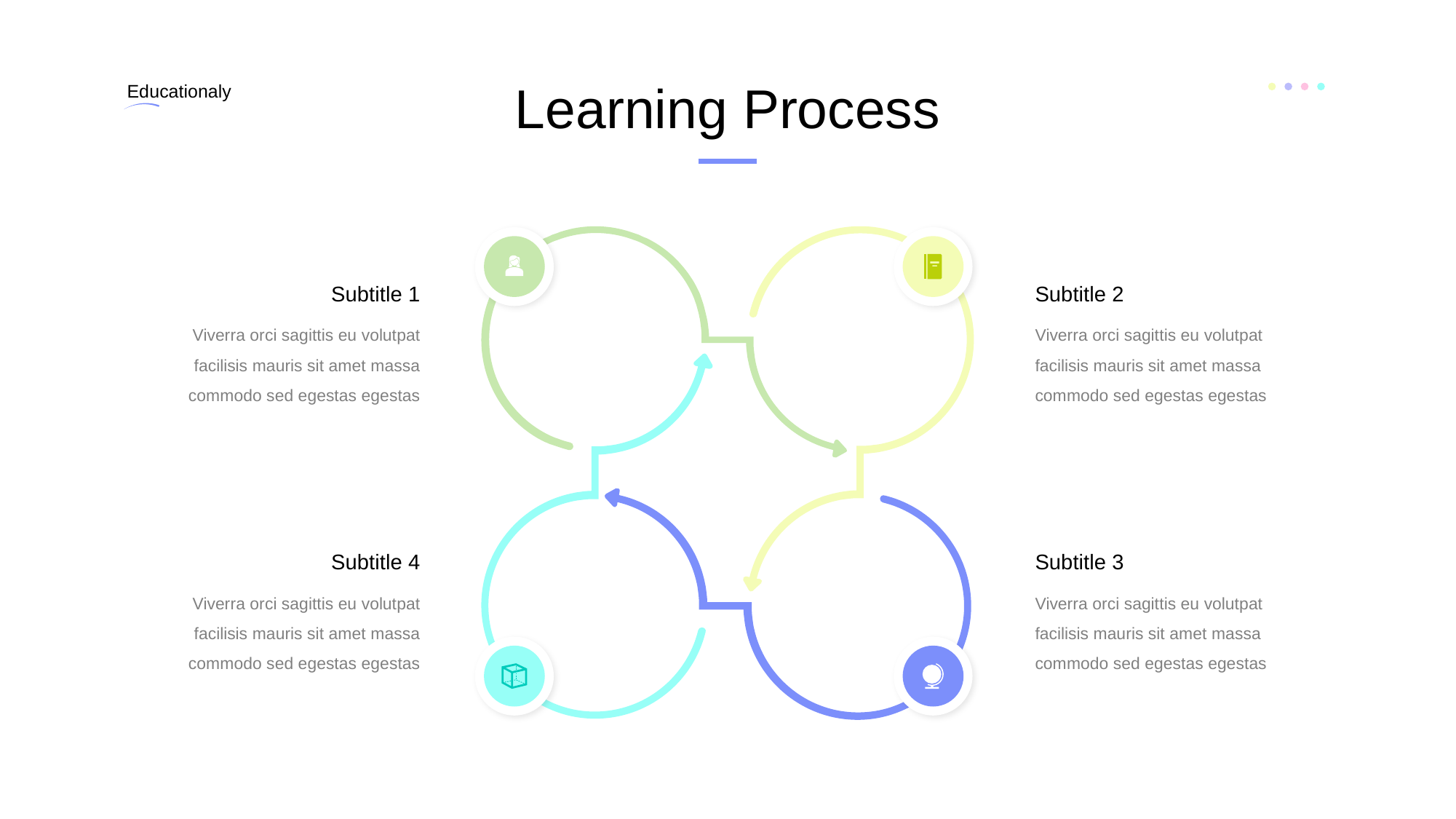

Learning Process
Educationaly

Subtitle 1
Viverra orci sagittis eu volutpat facilisis mauris sit amet massa commodo sed egestas egestas
Subtitle 2
Viverra orci sagittis eu volutpat facilisis mauris sit amet massa commodo sed egestas egestas

Subtitle 4
Viverra orci sagittis eu volutpat facilisis mauris sit amet massa commodo sed egestas egestas
Subtitle 3
Viverra orci sagittis eu volutpat facilisis mauris sit amet massa commodo sed egestas egestas